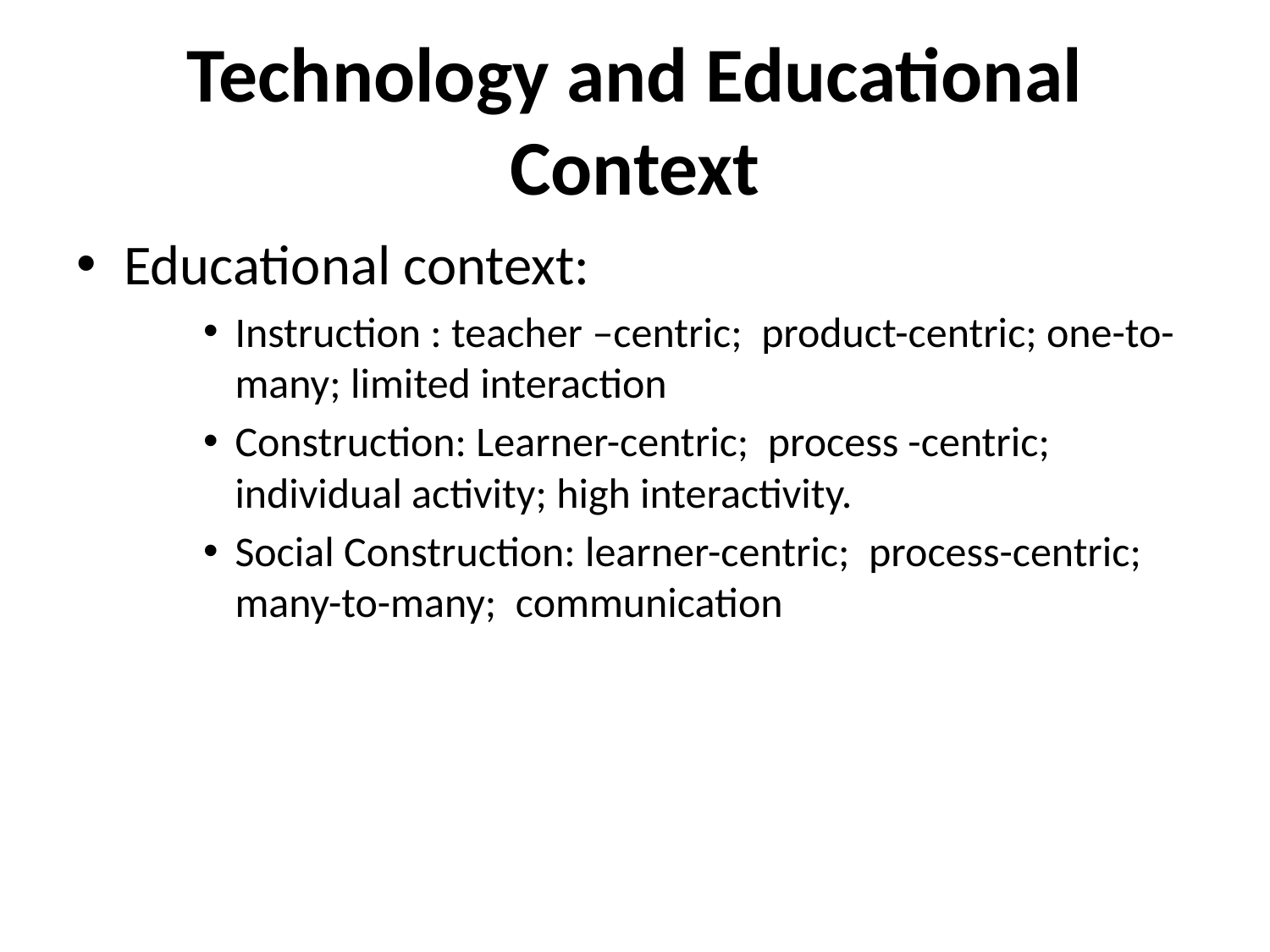

# Technology and Educational Context
Educational context:
Instruction : teacher –centric;  product-centric; one-to-many; limited interaction
Construction: Learner-centric;  process -centric; individual activity; high interactivity.
Social Construction: learner-centric;  process-centric;  many-to-many;  communication